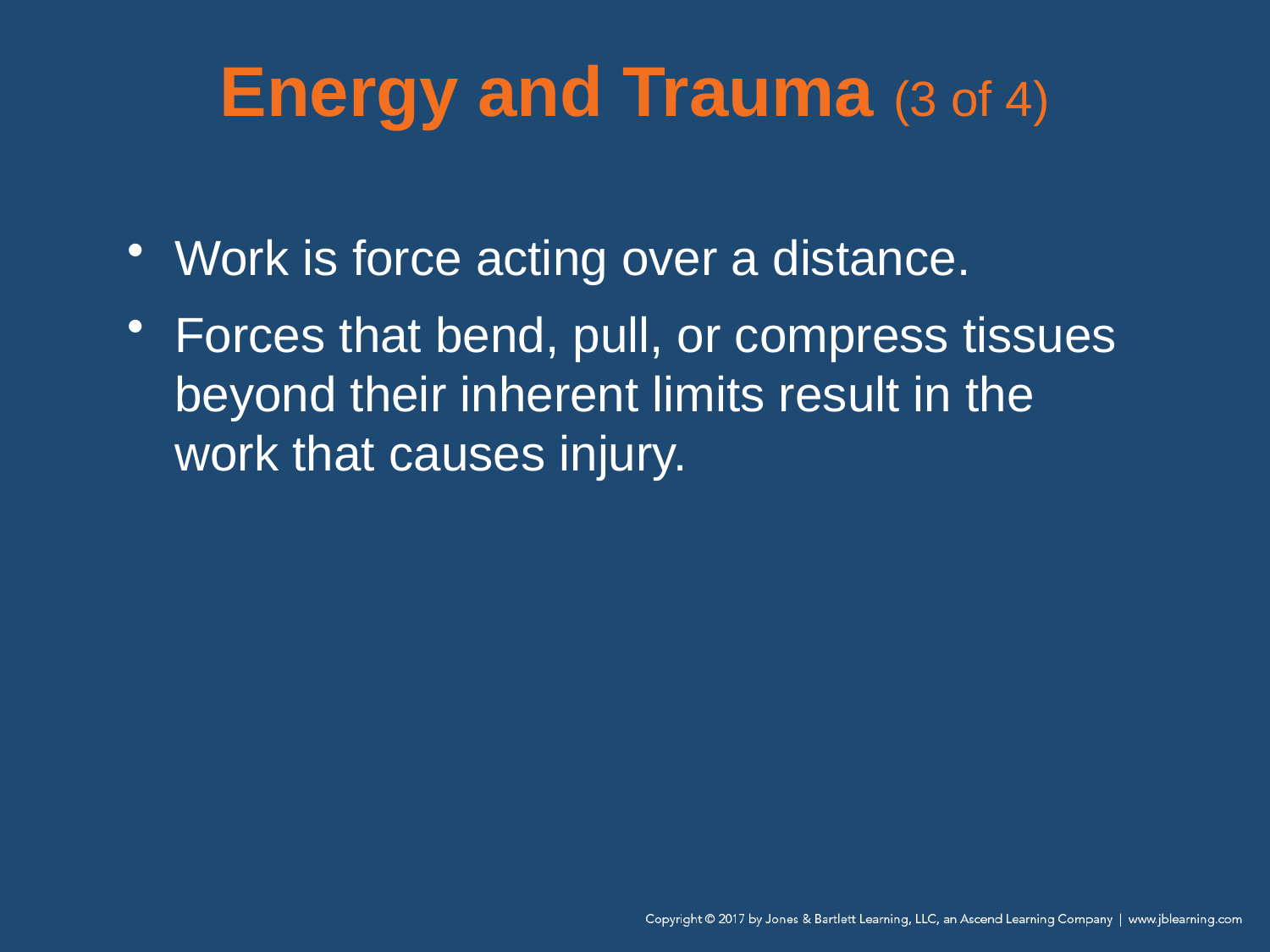

# Energy and Trauma (3 of 4)
Work is force acting over a distance.
Forces that bend, pull, or compress tissues beyond their inherent limits result in the work that causes injury.